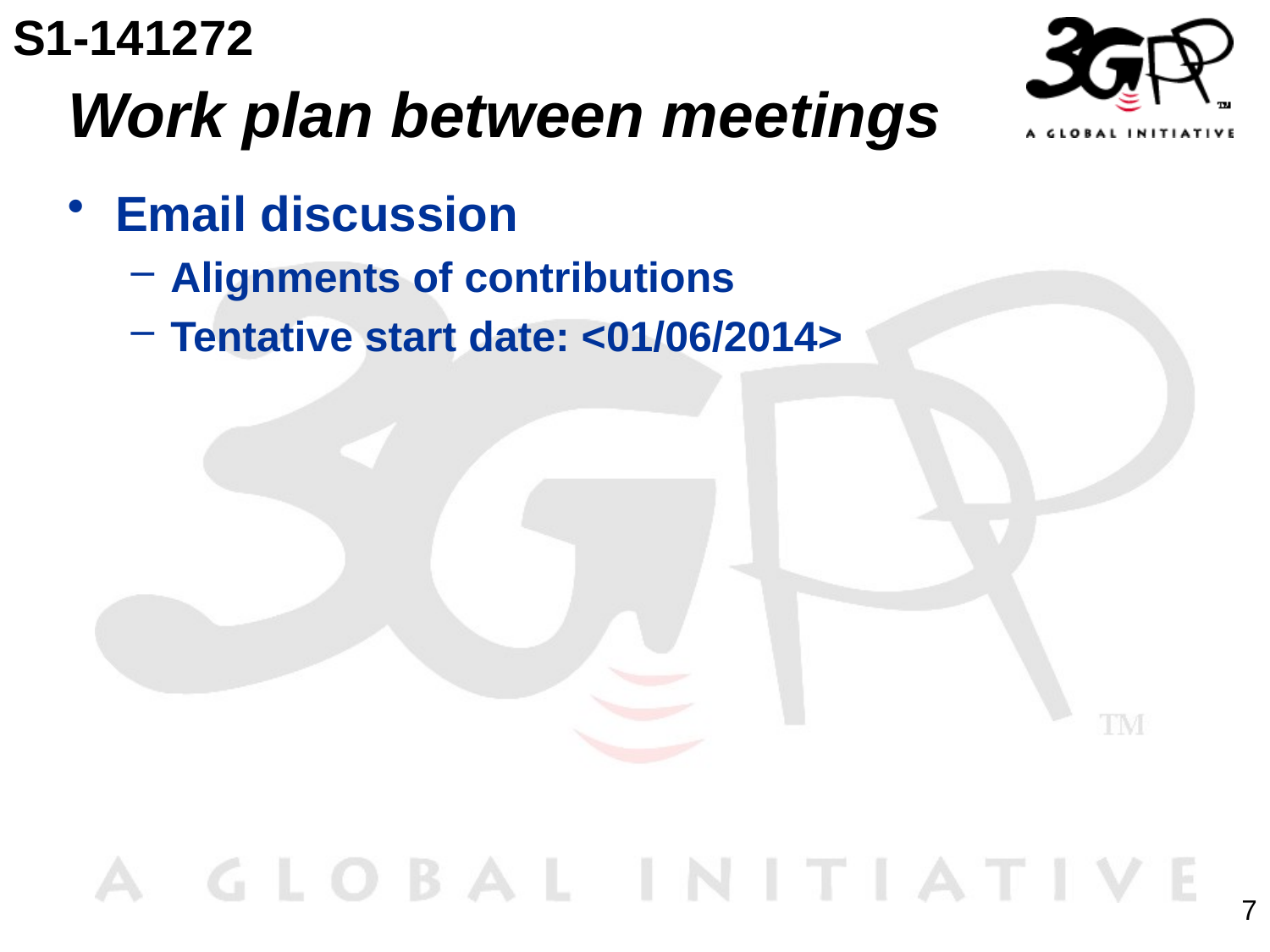

S1-141272
# Work plan between meetings
Email discussion
Alignments of contributions
Tentative start date: <01/06/2014>
7